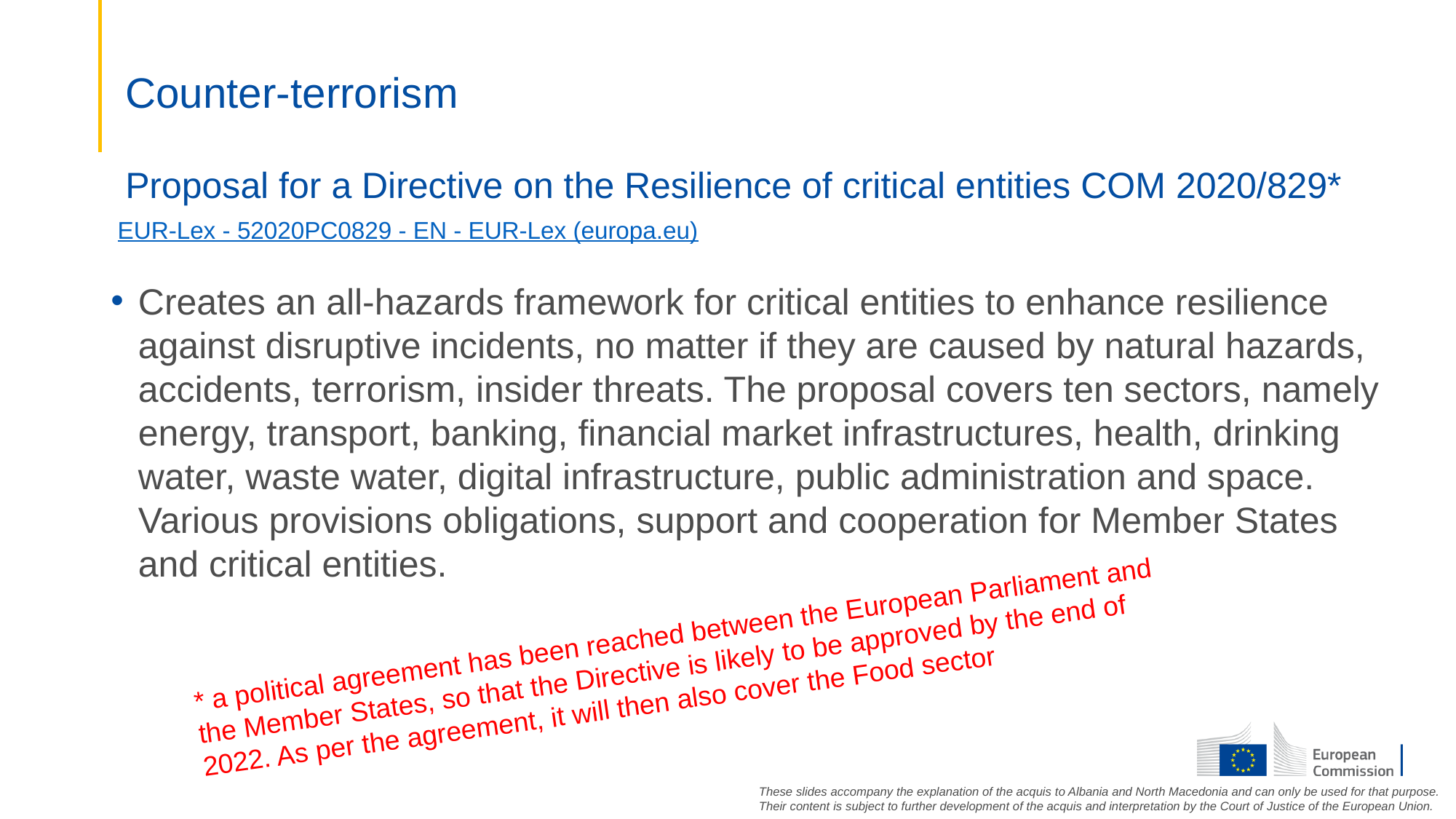

# Counter-terrorism
Proposal for a Directive on the Resilience of critical entities COM 2020/829*
EUR-Lex - 52020PC0829 - EN - EUR-Lex (europa.eu)
Creates an all-hazards framework for critical entities to enhance resilience against disruptive incidents, no matter if they are caused by natural hazards, accidents, terrorism, insider threats. The proposal covers ten sectors, namely energy, transport, banking, financial market infrastructures, health, drinking water, waste water, digital infrastructure, public administration and space. Various provisions obligations, support and cooperation for Member States and critical entities.

* a political agreement has been reached between the European Parliament and the Member States, so that the Directive is likely to be approved by the end of 2022. As per the agreement, it will then also cover the Food sector